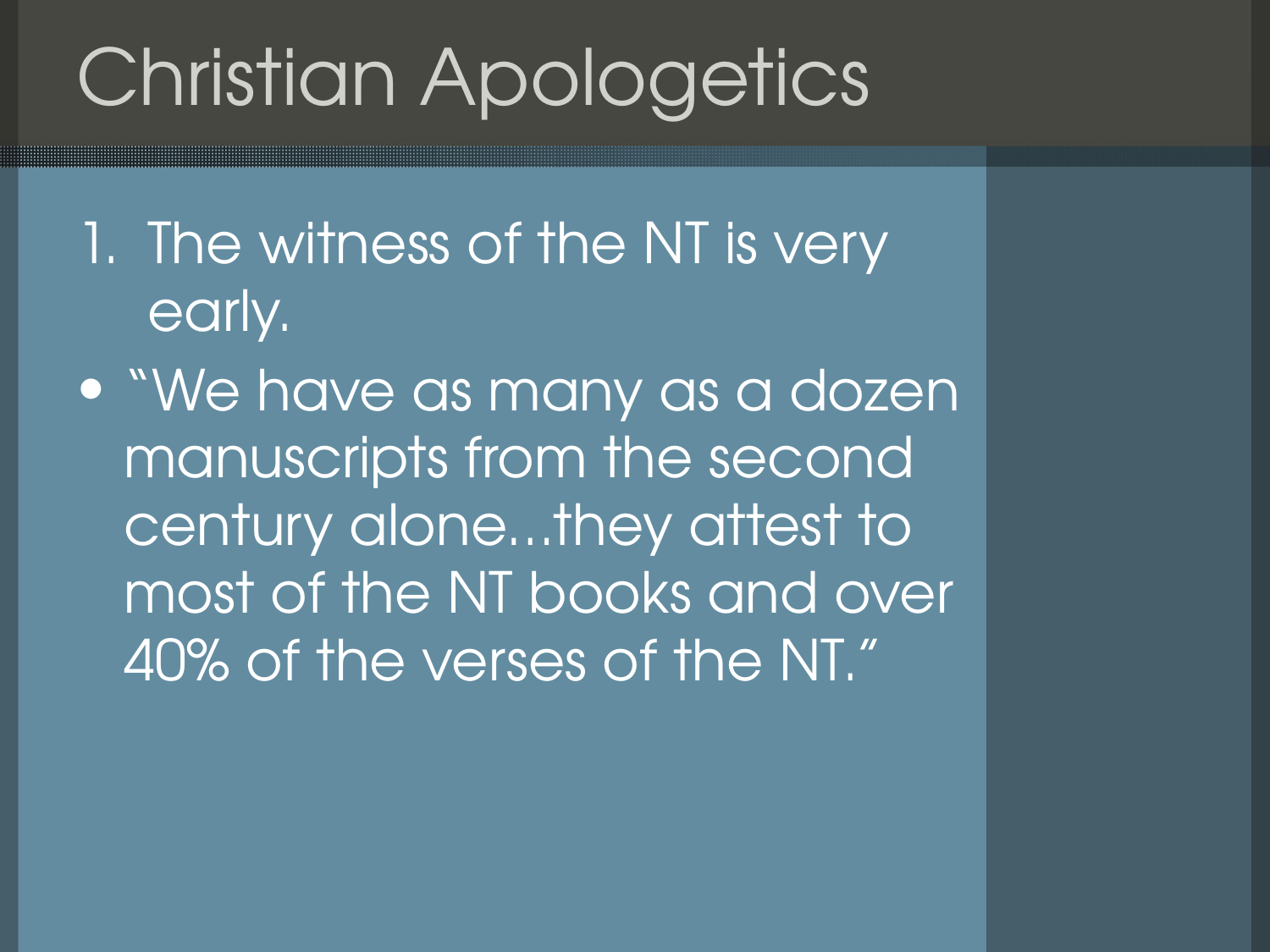

# Christian Apologetics
The witness of the NT is very early.
“We have as many as a dozen manuscripts from the second century alone…they attest to most of the NT books and over 40% of the verses of the NT.”